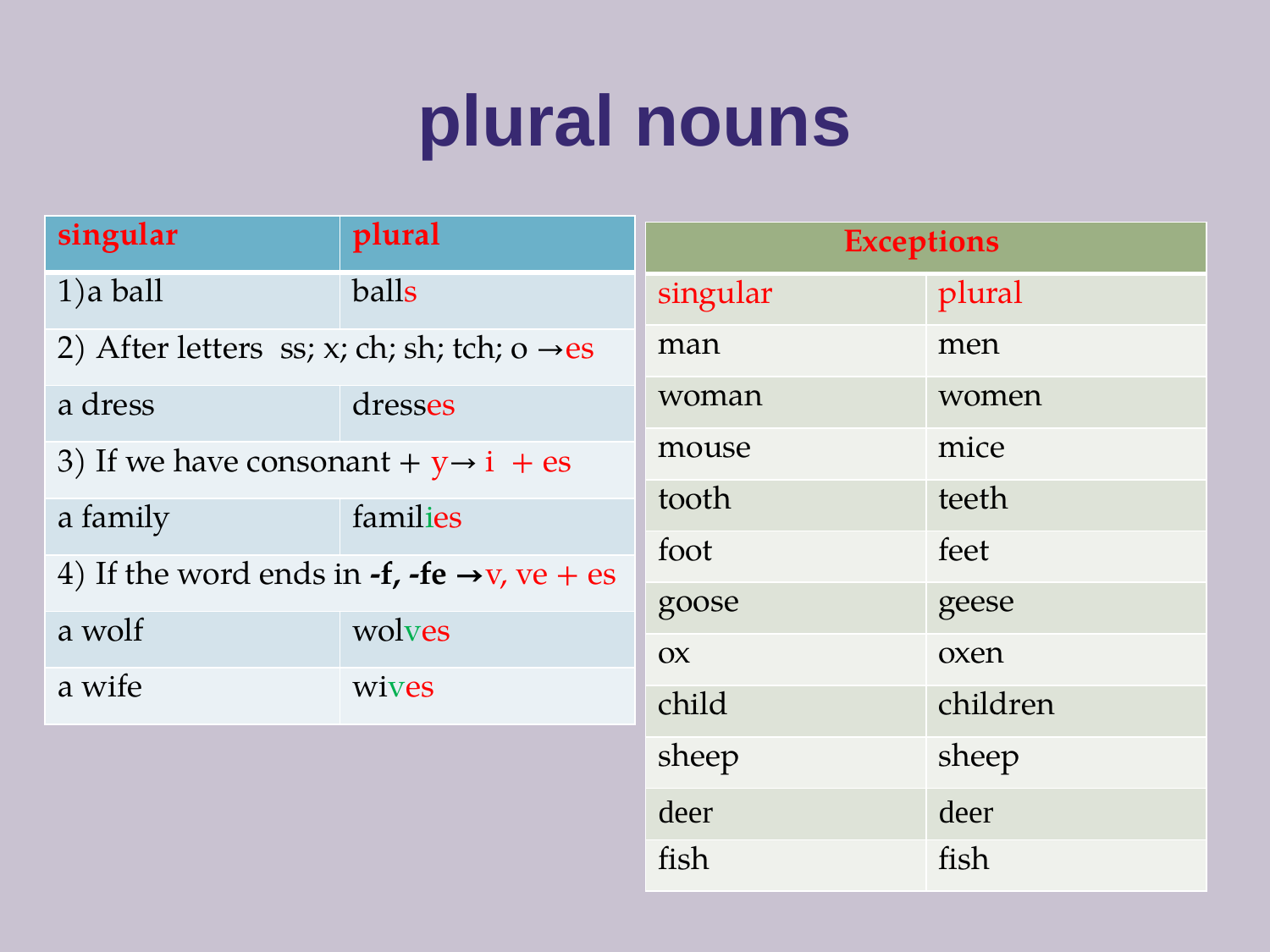

# plural nouns
| singular | plural |
| --- | --- |
| 1)a ball | balls |
| 2) After letters ss; x; ch; sh; tch; o →es |  |
| a dress | dresses |
| 3) If we have consonant + y→ i + es |  |
| a family | families |
| 4) If the word ends in -f, -fe →v, ve + es |  |
| a wolf | wolves |
| a wife | wives |
| Exceptions |  |
| --- | --- |
| singular | plural |
| man | men |
| woman | women |
| mouse | mice |
| tooth | teeth |
| foot | feet |
| goose | geese |
| ox | oxen |
| child | children |
| sheep | sheep |
| deer | deer |
| fish | fish |